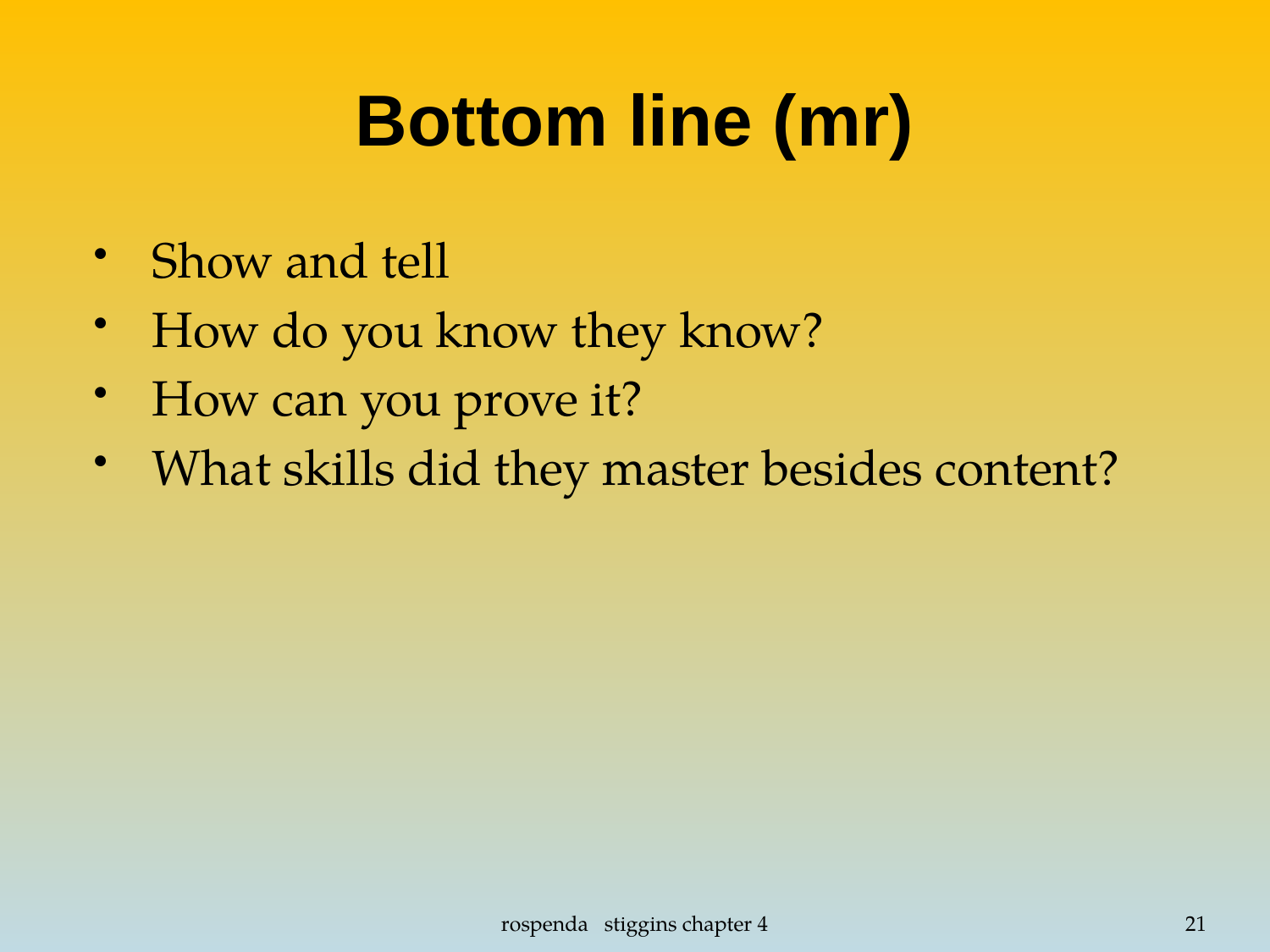

# Bottom line (mr)
Show and tell
How do you know they know?
How can you prove it?
What skills did they master besides content?
rospenda   stiggins chapter 4
21